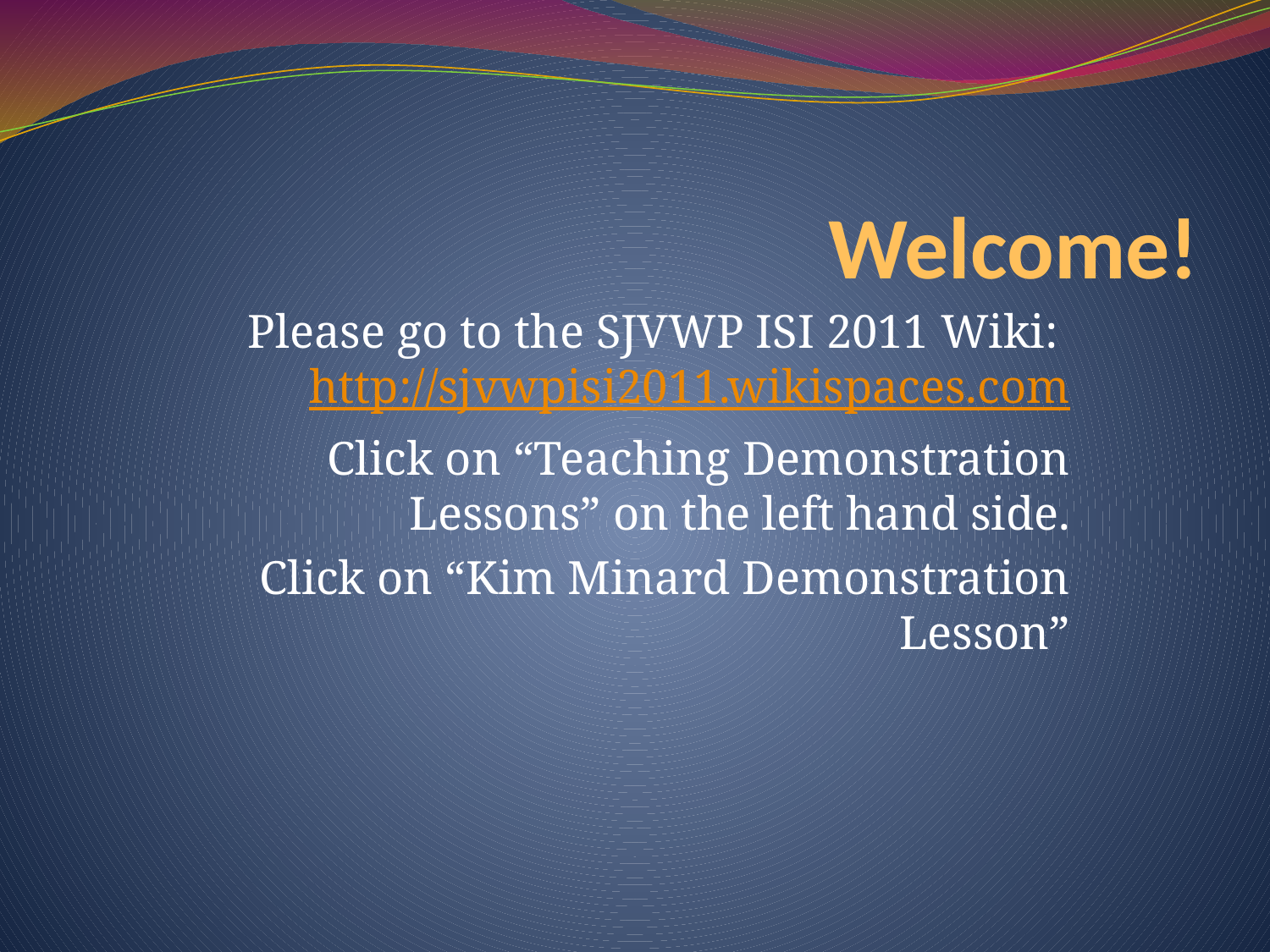

# Welcome!
Please go to the SJVWP ISI 2011 Wiki: http://sjvwpisi2011.wikispaces.com
Click on “Teaching Demonstration Lessons” on the left hand side.
Click on “Kim Minard Demonstration Lesson”